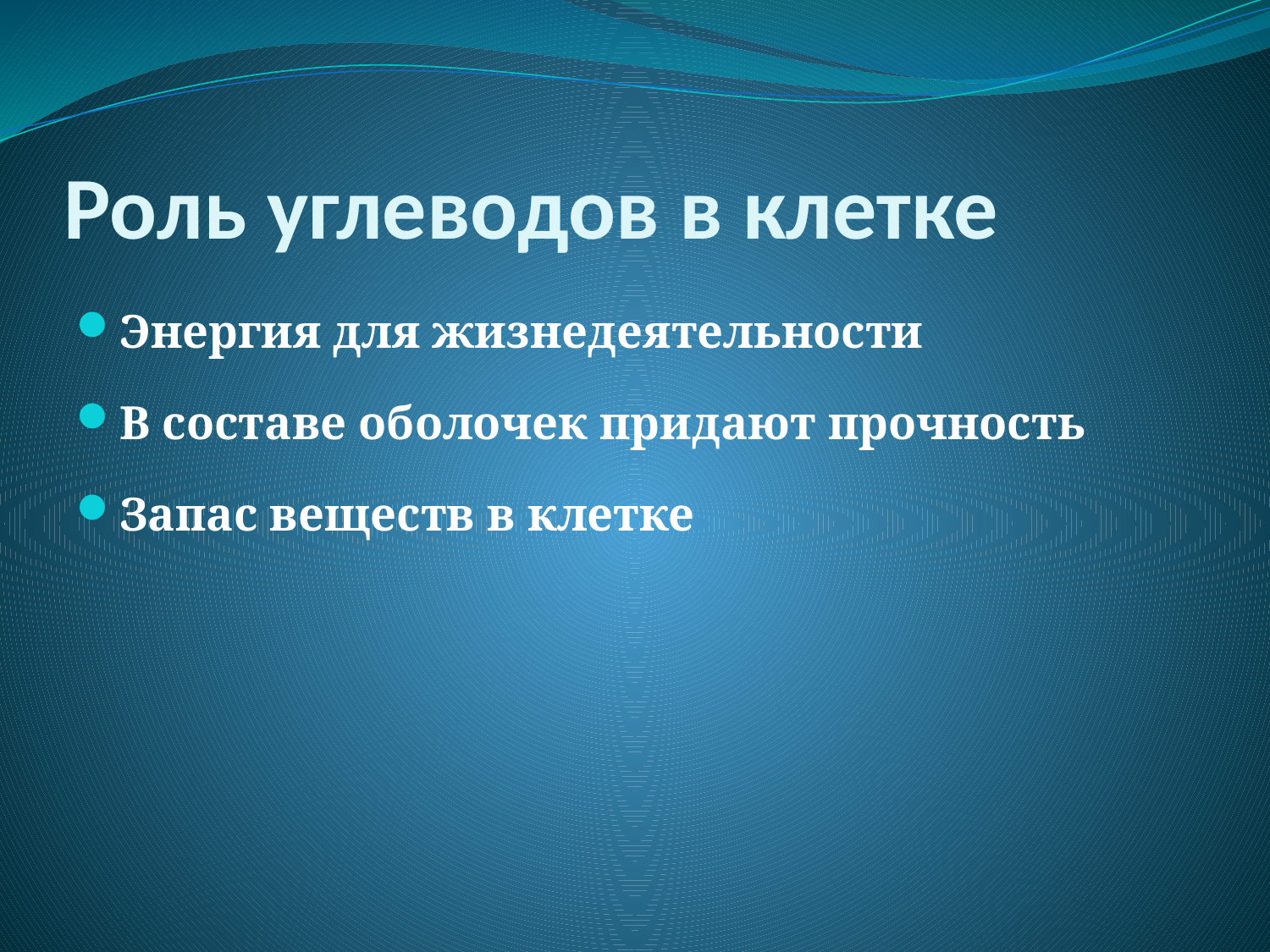

# Роль углеводов в клетке
Энергия для жизнедеятельности
В составе оболочек придают прочность
Запас веществ в клетке